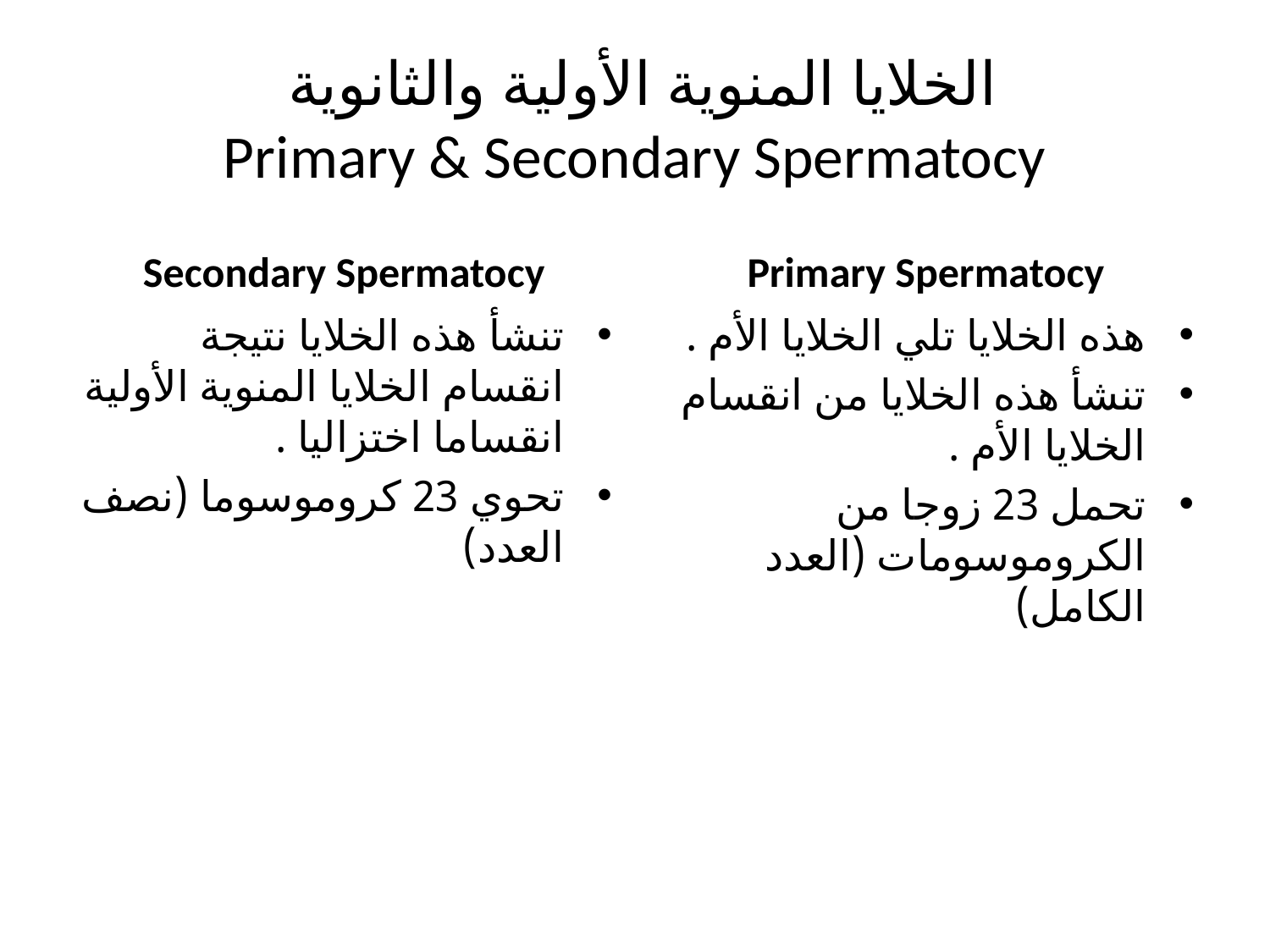

# الخلايا المنوية الأولية والثانوية Primary & Secondary Spermatocy
Secondary Spermatocy
Primary Spermatocy
تنشأ هذه الخلايا نتيجة انقسام الخلايا المنوية الأولية انقساما اختزاليا .
تحوي 23 كروموسوما (نصف العدد)
هذه الخلايا تلي الخلايا الأم .
تنشأ هذه الخلايا من انقسام الخلايا الأم .
تحمل 23 زوجا من الكروموسومات (العدد الكامل)